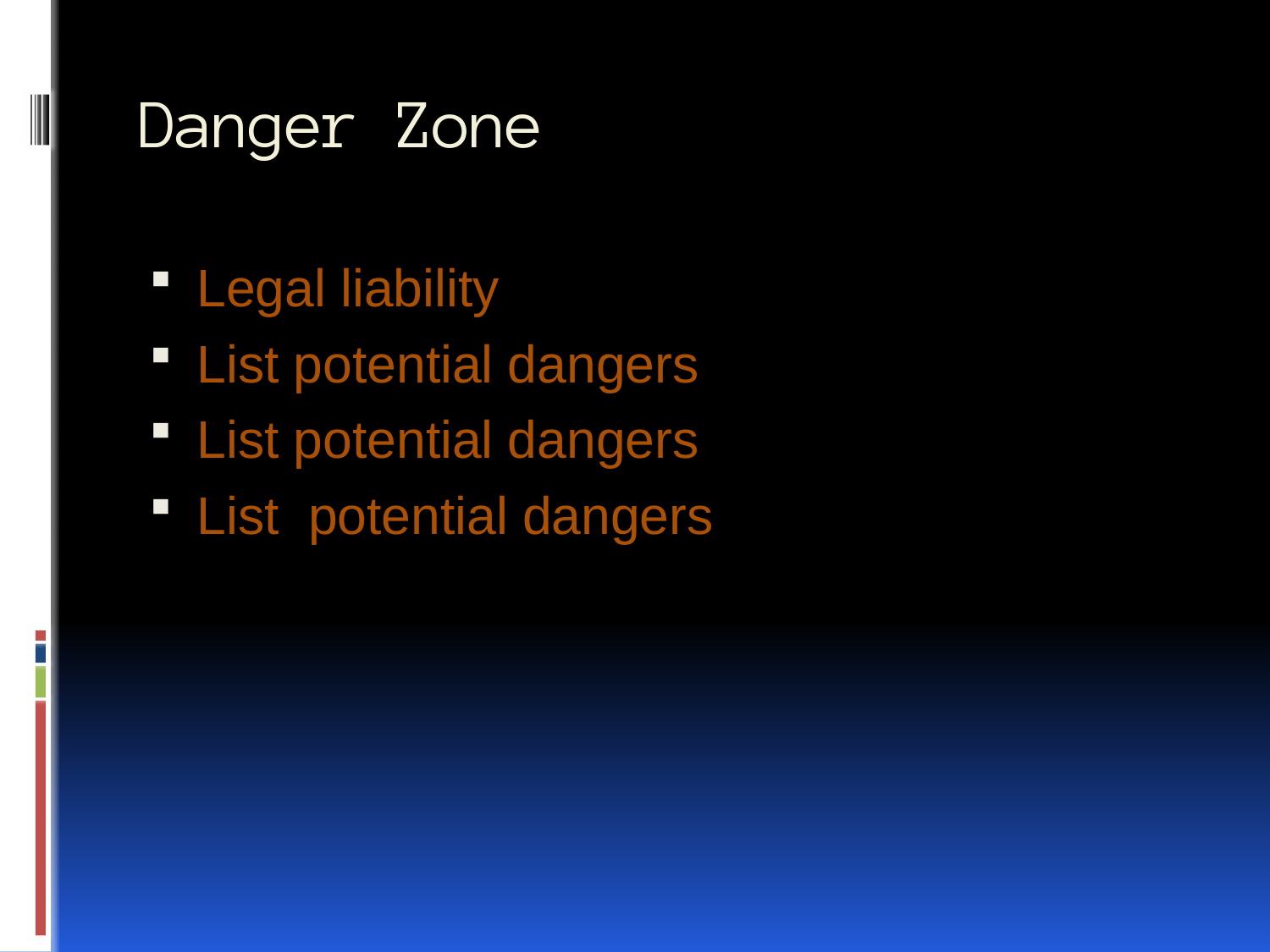

# Danger Zone
Legal liability
List potential dangers
List potential dangers
List  potential dangers